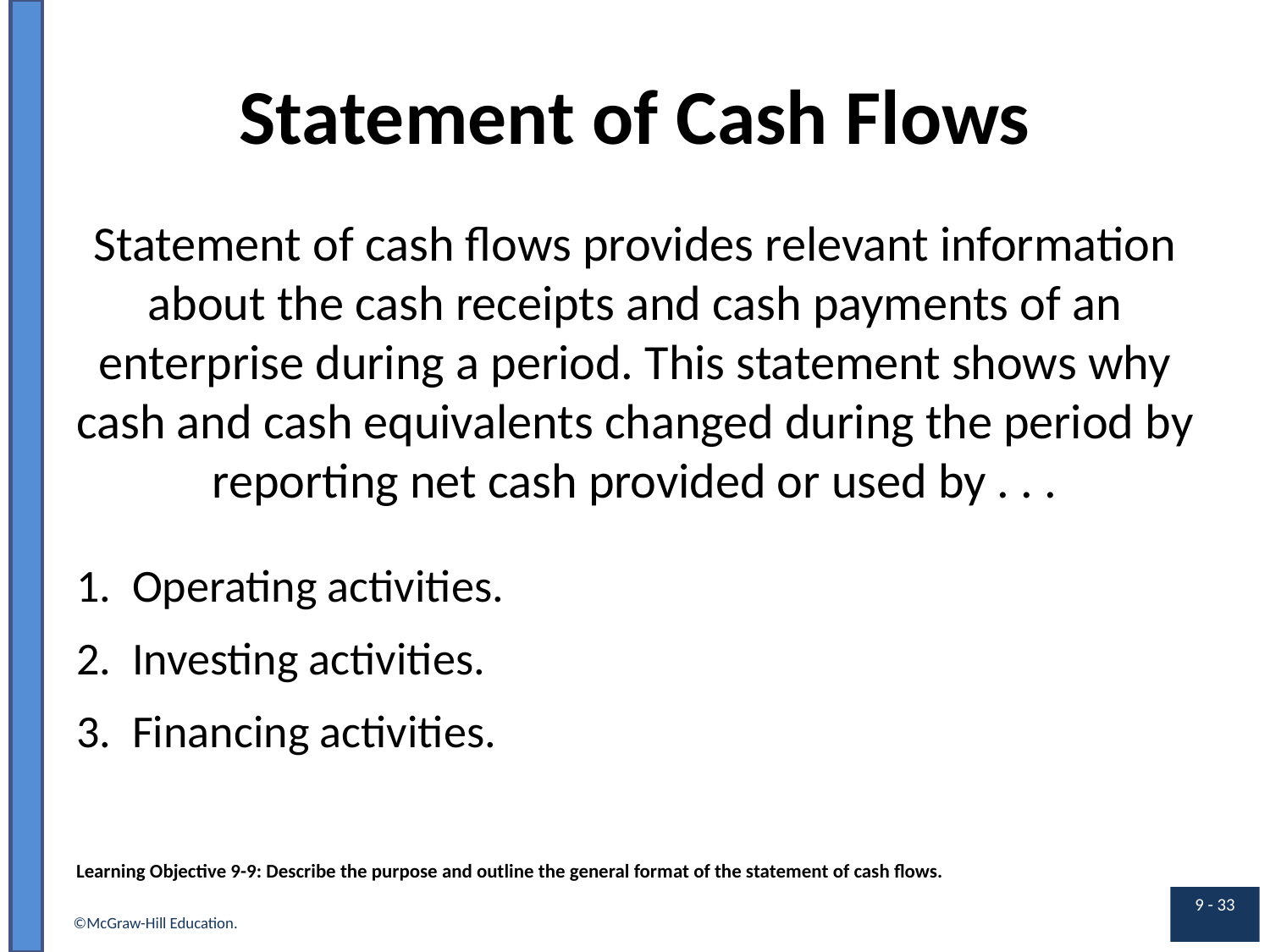

# Statement of Cash Flows
Statement of cash flows provides relevant information about the cash receipts and cash payments of an enterprise during a period. This statement shows why cash and cash equivalents changed during the period by reporting net cash provided or used by . . .
Operating activities.
Investing activities.
Financing activities.
Learning Objective 9-9: Describe the purpose and outline the general format of the statement of cash flows.